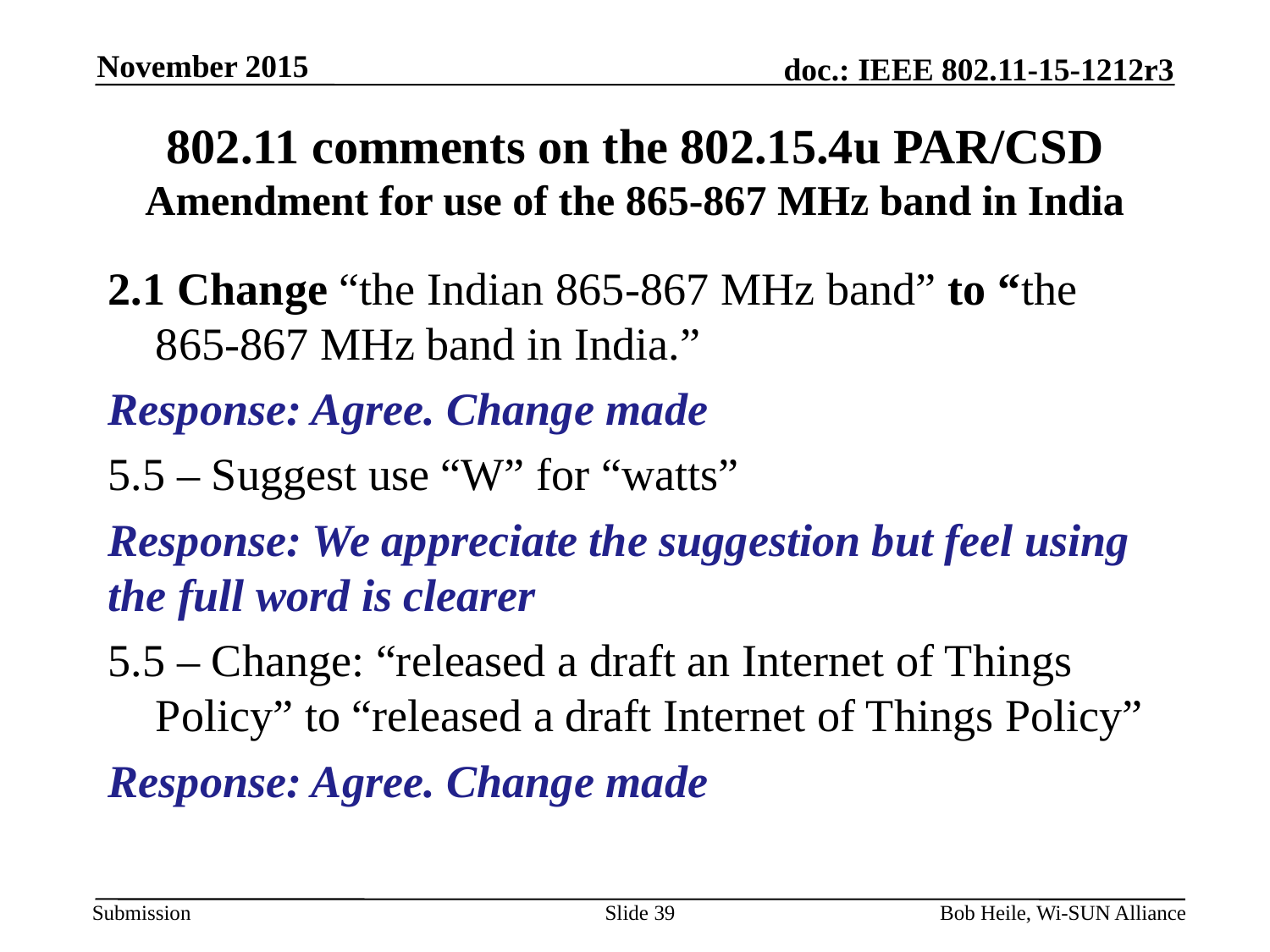

November 2015
# 802.11 comments on the 802.15.4u PAR/CSD Amendment for use of the 865-867 MHz band in India
2.1 Change “the Indian 865-867 MHz band” to “the 865-867 MHz band in India.”
Response: Agree. Change made
5.5 – Suggest use “W” for “watts”
Response: We appreciate the suggestion but feel using the full word is clearer
5.5 – Change: “released a draft an Internet of Things Policy” to “released a draft Internet of Things Policy”
Response: Agree. Change made

Slide 39
Bob Heile, Wi-SUN Alliance